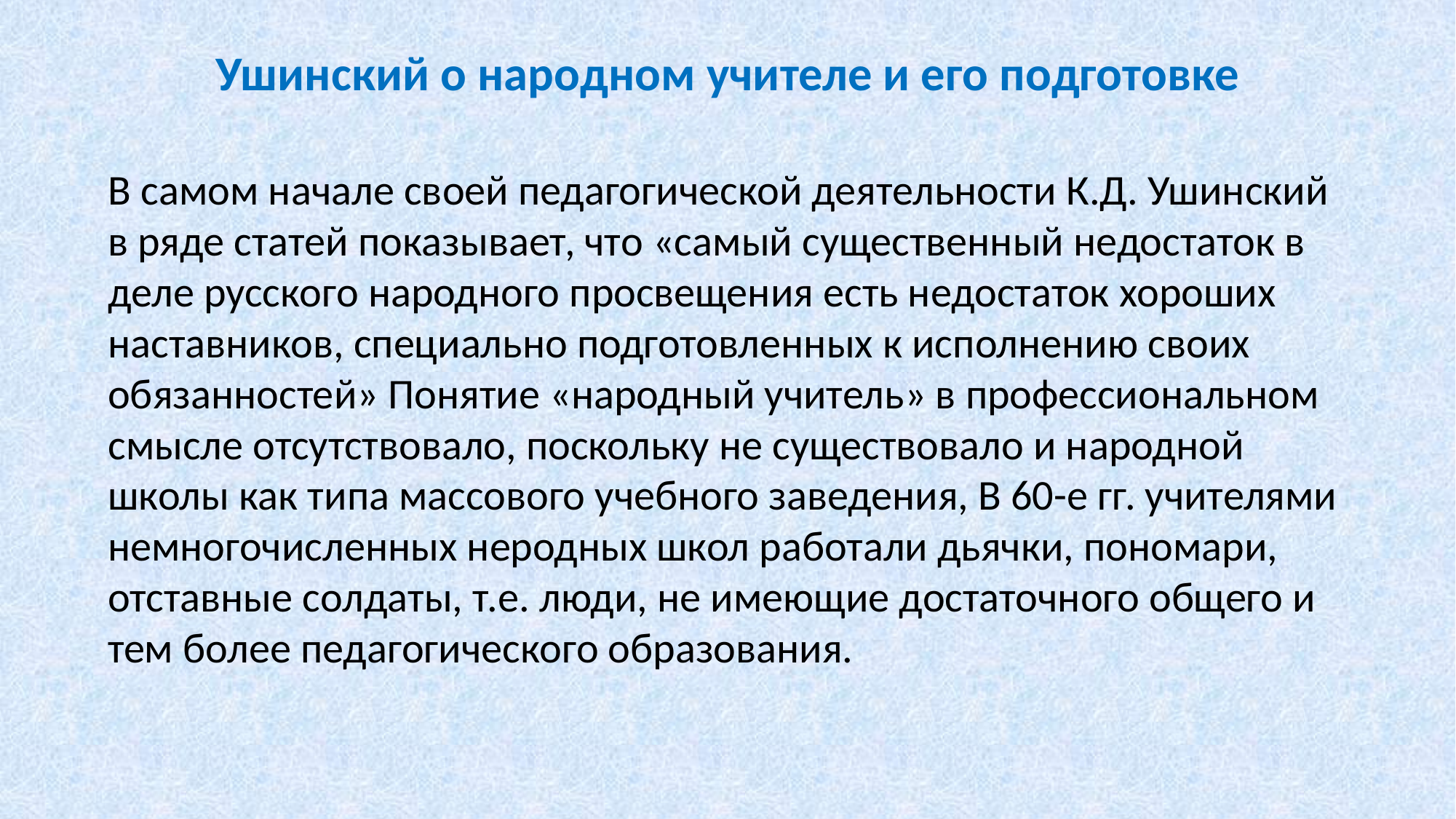

Ушинский о народном учителе и его подготовке
В самом начале своей педагогической деятельности К.Д. Ушинский в ряде статей показывает, что «самый существенный недостаток в деле русского народного просвещения есть недостаток хороших наставников, специально подготовленных к исполнению своих обязанностей» Понятие «народный учитель» в профессиональном смысле отсутствовало, поскольку не существовало и народной школы как типа массового учебного заведения, В 60-е гг. учителями немногочисленных неродных школ работали дьячки, пономари, отставные солдаты, т.е. люди, не имеющие достаточного общего и тем более педагогического образования.